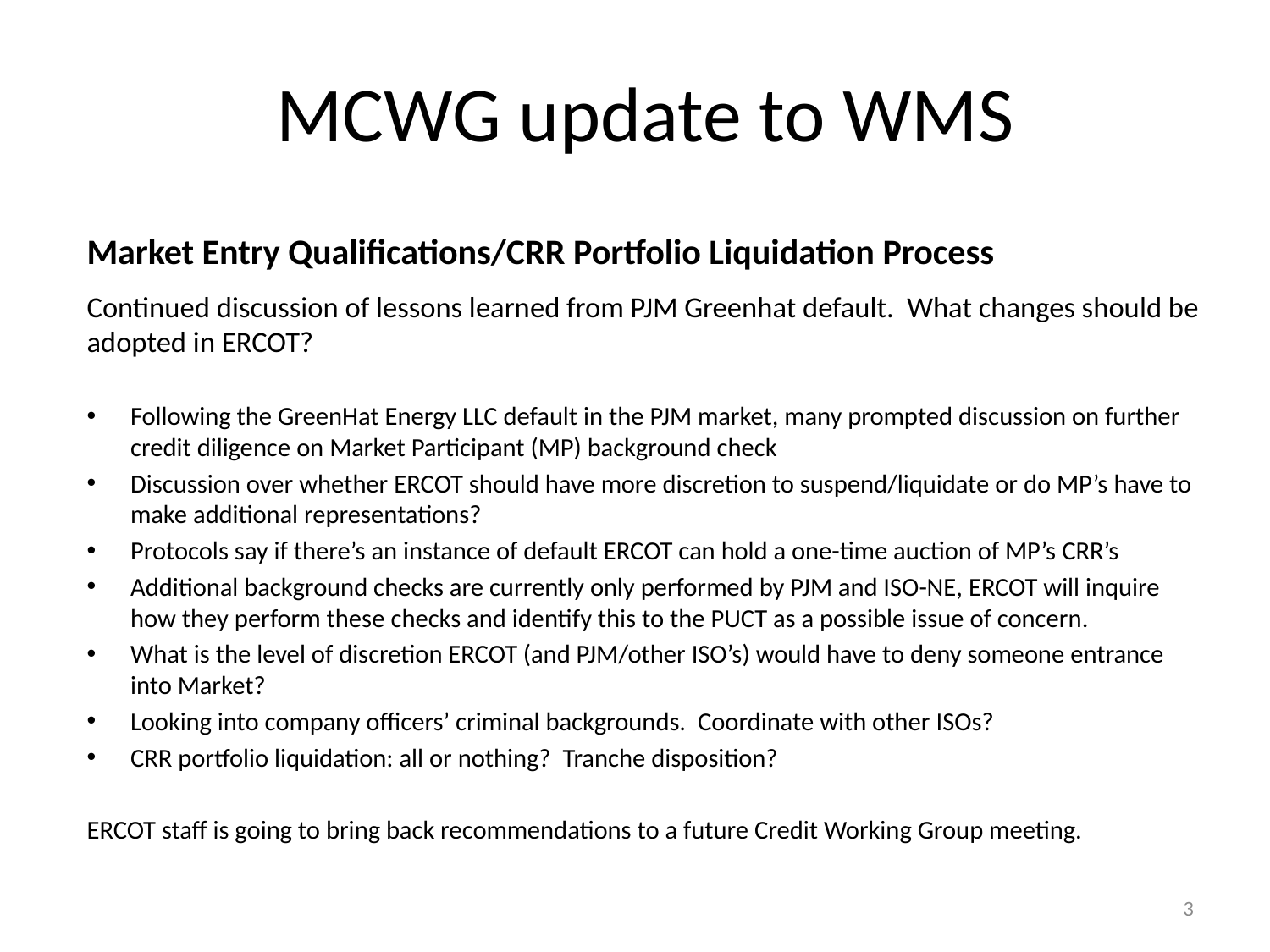

# MCWG update to WMS
Market Entry Qualifications/CRR Portfolio Liquidation Process

Continued discussion of lessons learned from PJM Greenhat default.  What changes should be adopted in ERCOT?

Following the GreenHat Energy LLC default in the PJM market, many prompted discussion on further credit diligence on Market Participant (MP) background check
Discussion over whether ERCOT should have more discretion to suspend/liquidate or do MP’s have to make additional representations?
Protocols say if there’s an instance of default ERCOT can hold a one-time auction of MP’s CRR’s
Additional background checks are currently only performed by PJM and ISO-NE, ERCOT will inquire how they perform these checks and identify this to the PUCT as a possible issue of concern.
What is the level of discretion ERCOT (and PJM/other ISO’s) would have to deny someone entrance into Market?
Looking into company officers’ criminal backgrounds.  Coordinate with other ISOs?
CRR portfolio liquidation: all or nothing?  Tranche disposition?

ERCOT staff is going to bring back recommendations to a future Credit Working Group meeting.
3